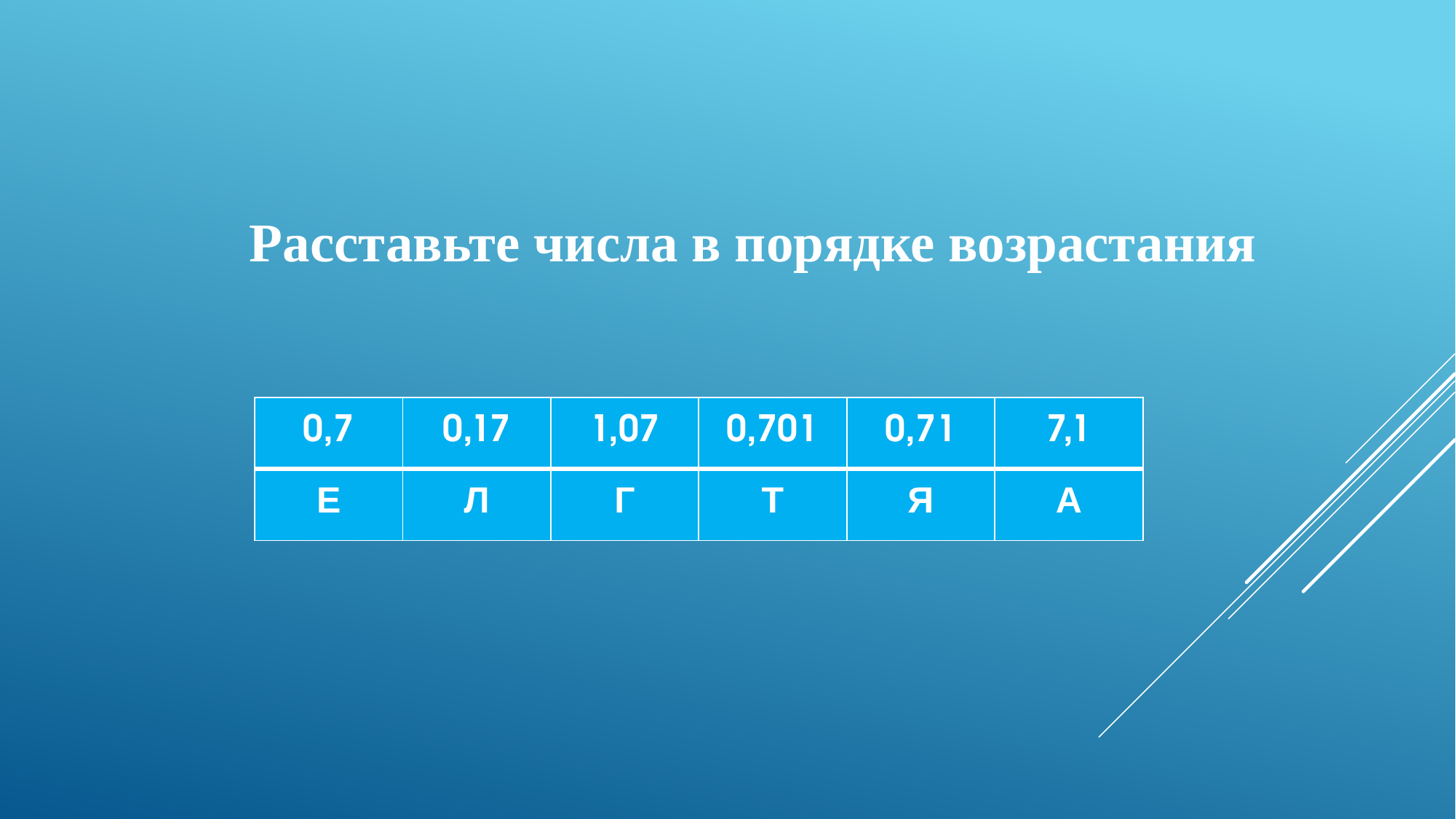

Расставьте числа в порядке возрастания
| 0,7 | 0,17 | 1,07 | 0,701 | 0,71 | 7,1 |
| --- | --- | --- | --- | --- | --- |
| Е | Л | Г | Т | Я | А |